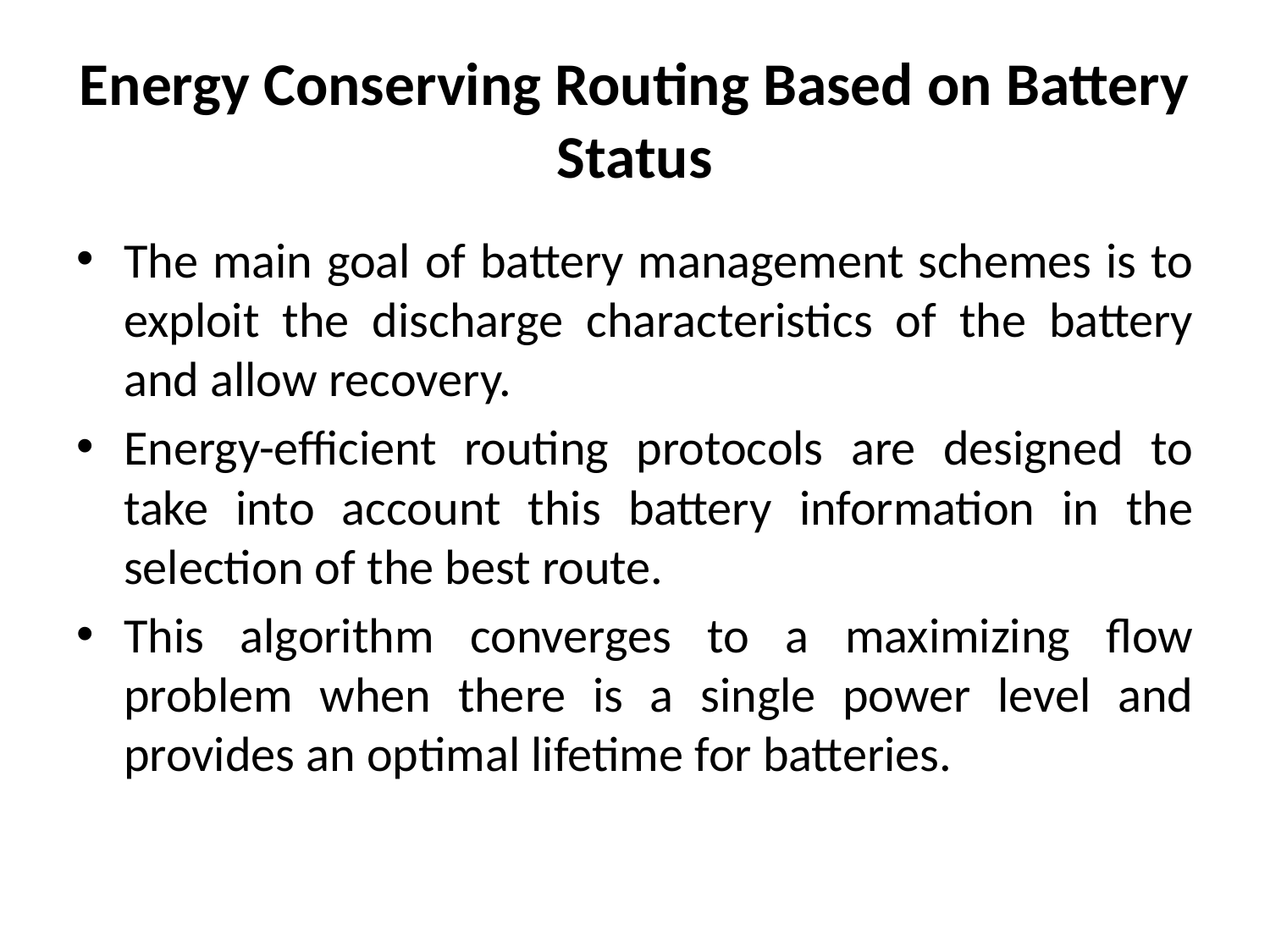

# Energy Conserving Routing Based on Battery Status
The main goal of battery management schemes is to exploit the discharge characteristics of the battery and allow recovery.
Energy-efficient routing protocols are designed to take into account this battery information in the selection of the best route.
This algorithm converges to a maximizing flow problem when there is a single power level and provides an optimal lifetime for batteries.